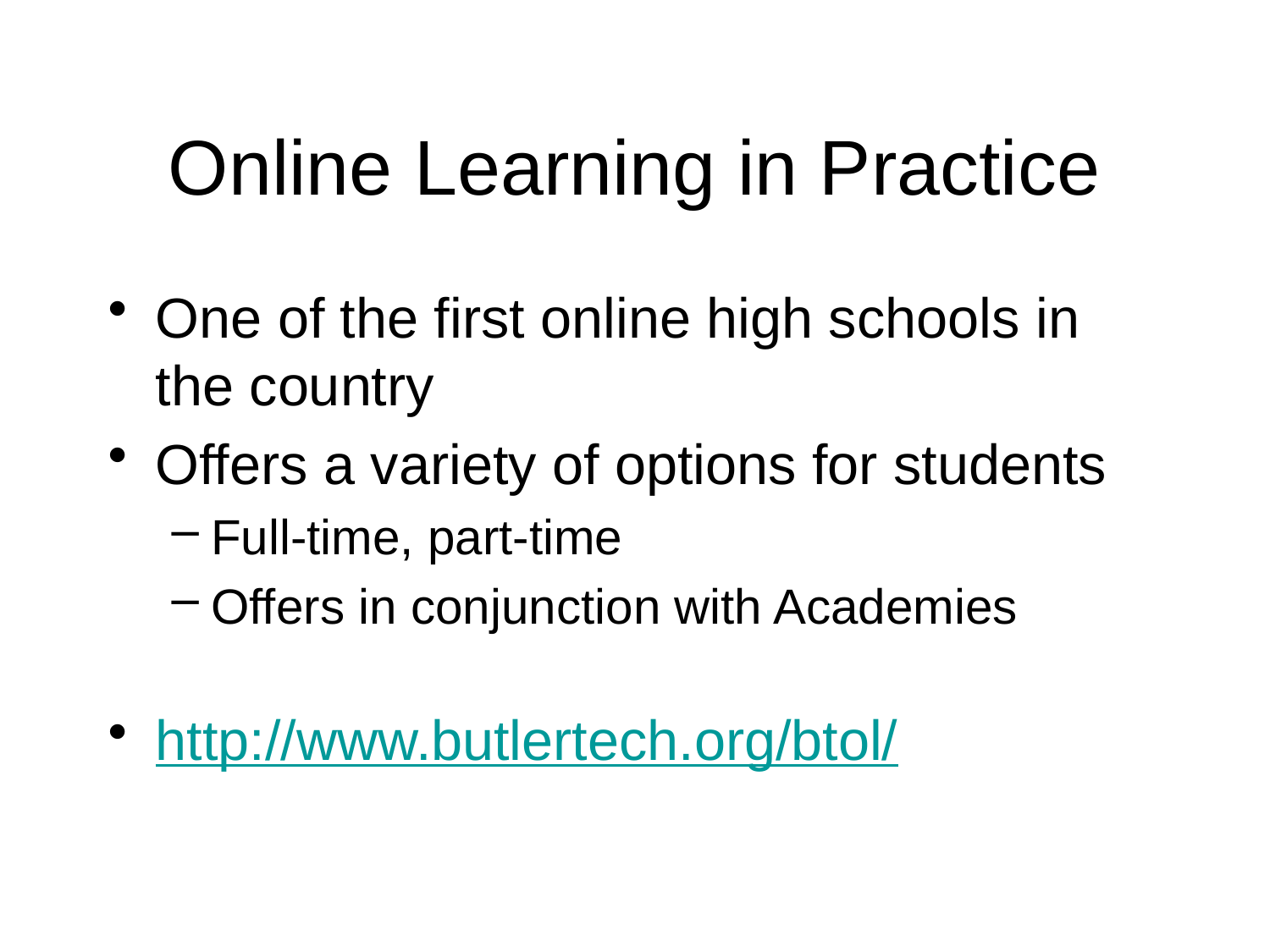

# Online Learning in Practice
One of the first online high schools in the country
Offers a variety of options for students
Full-time, part-time
Offers in conjunction with Academies
http://www.butlertech.org/btol/